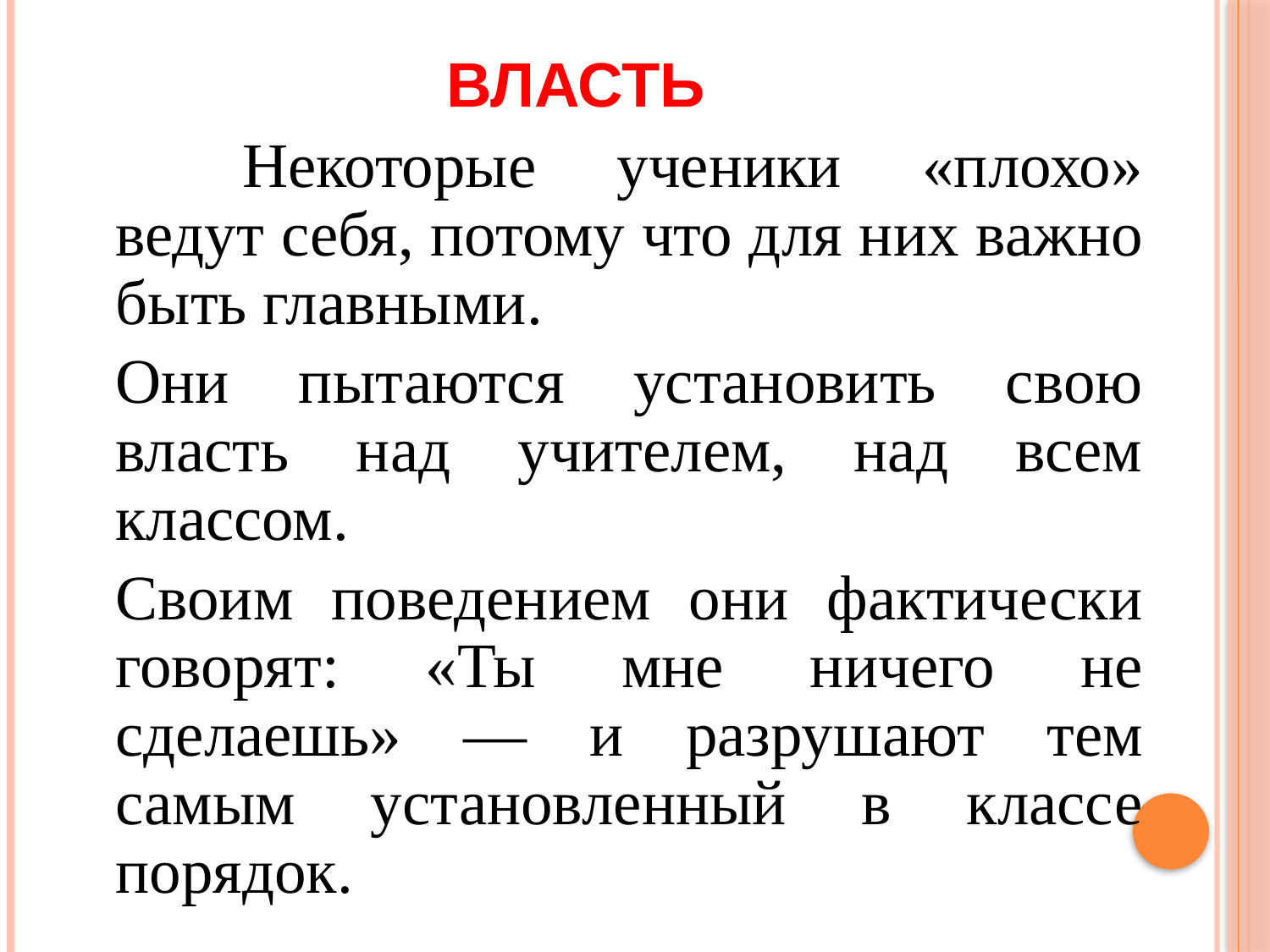

# Власть
		Некоторые ученики «плохо» ведут себя, потому что для них важно быть главными.
	Они пытаются установить свою власть над учителем, над всем классом.
	Своим поведением они фактически говорят: «Ты мне ничего не сделаешь» — и разрушают тем самым установленный в классе порядок.